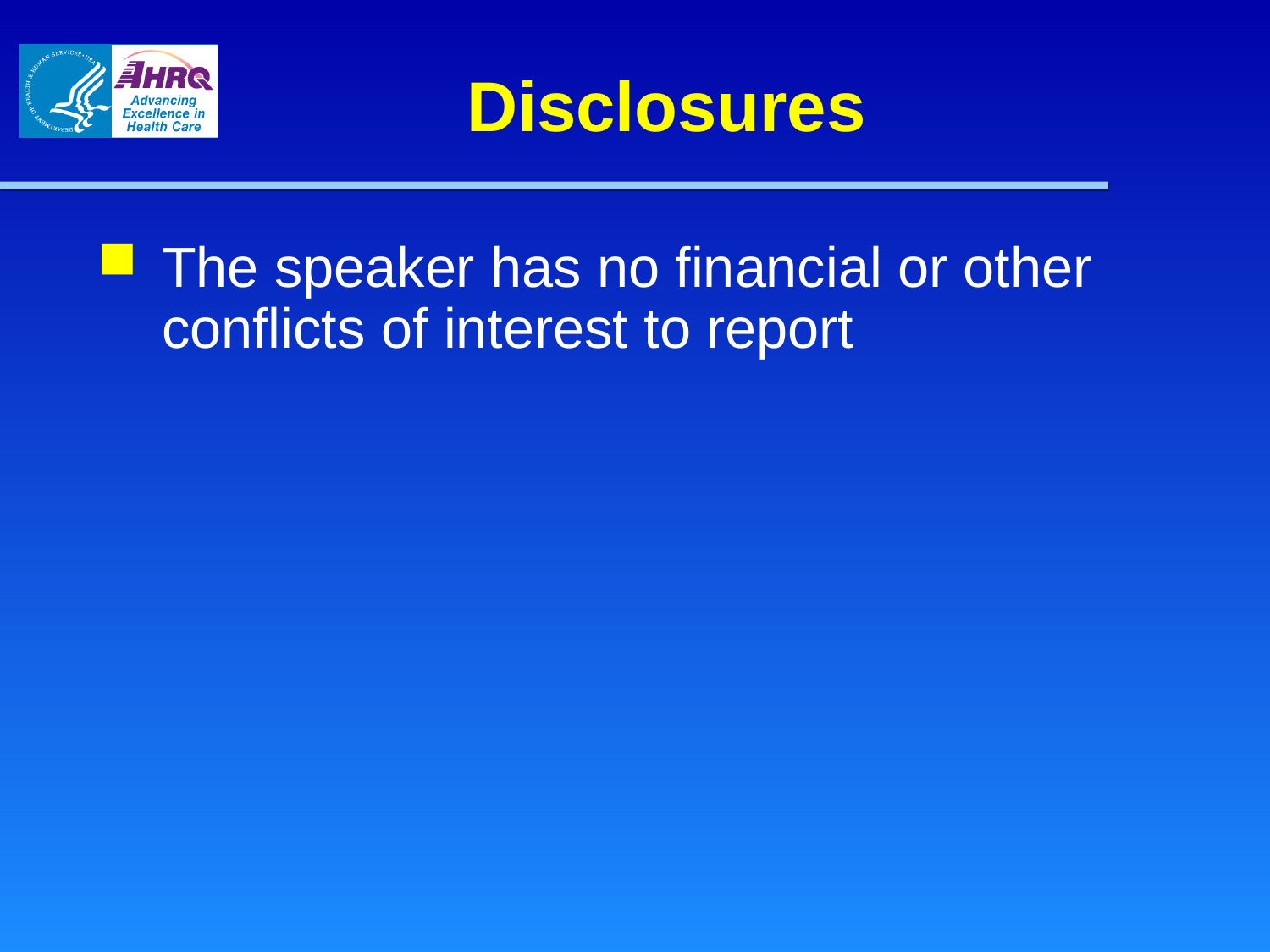

# Disclosures
The speaker has no financial or other conflicts of interest to report